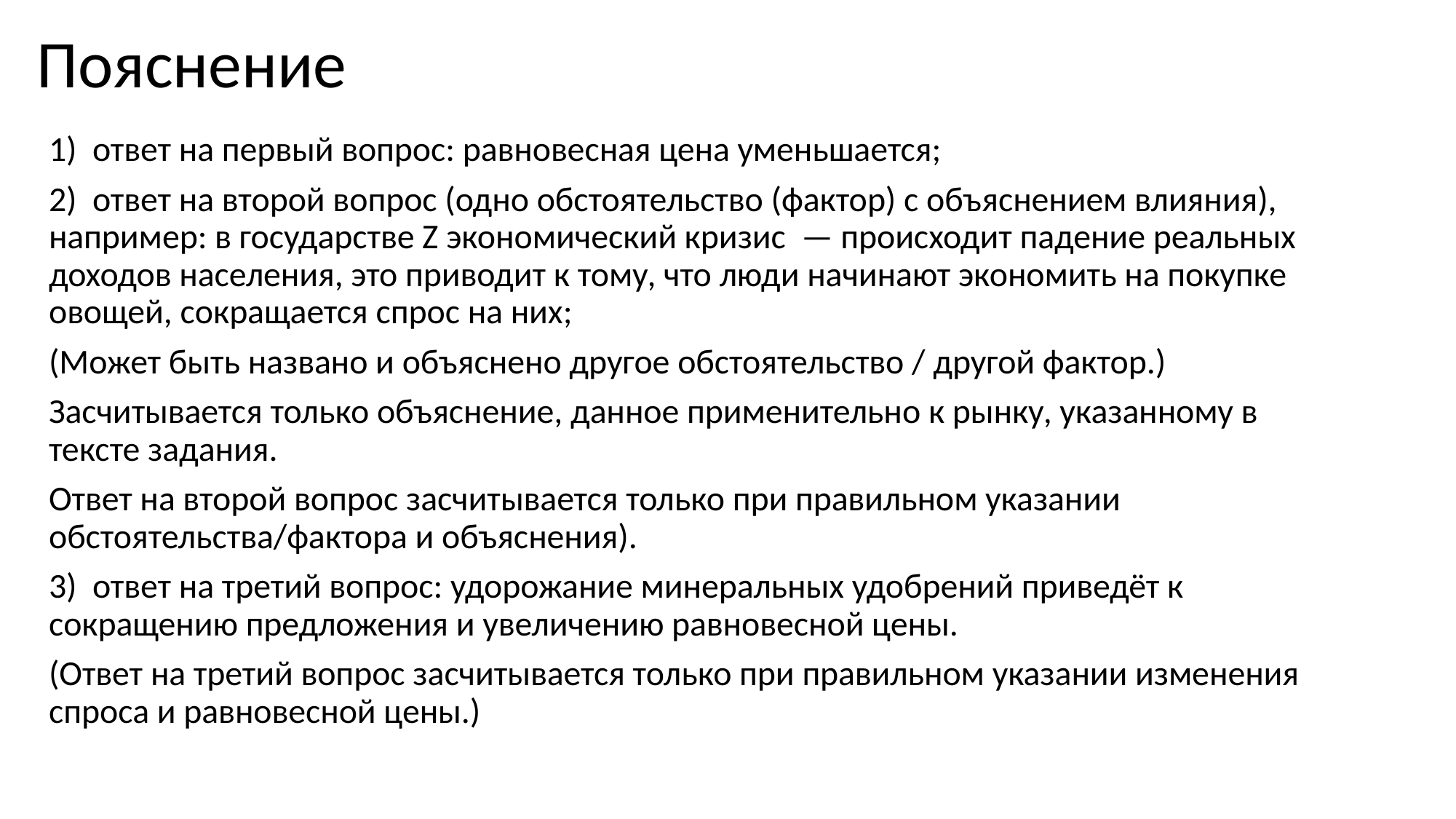

# Пояснение
1)  ответ на первый вопрос: равновесная цена уменьшается;
2)  ответ на второй вопрос (одно обстоятельство (фактор) с объяснением влияния), например: в государстве Z экономический кризис  — происходит падение реальных доходов населения, это приводит к тому, что люди начинают экономить на покупке овощей, сокращается спрос на них;
(Может быть названо и объяснено другое обстоятельство / другой фактор.)
Засчитывается только объяснение, данное применительно к рынку, указанному в тексте задания.
Ответ на второй вопрос засчитывается только при правильном указании обстоятельства/фактора и объяснения).
3)  ответ на третий вопрос: удорожание минеральных удобрений приведёт к сокращению предложения и увеличению равновесной цены.
(Ответ на третий вопрос засчитывается только при правильном указании изменения спроса и равновесной цены.)